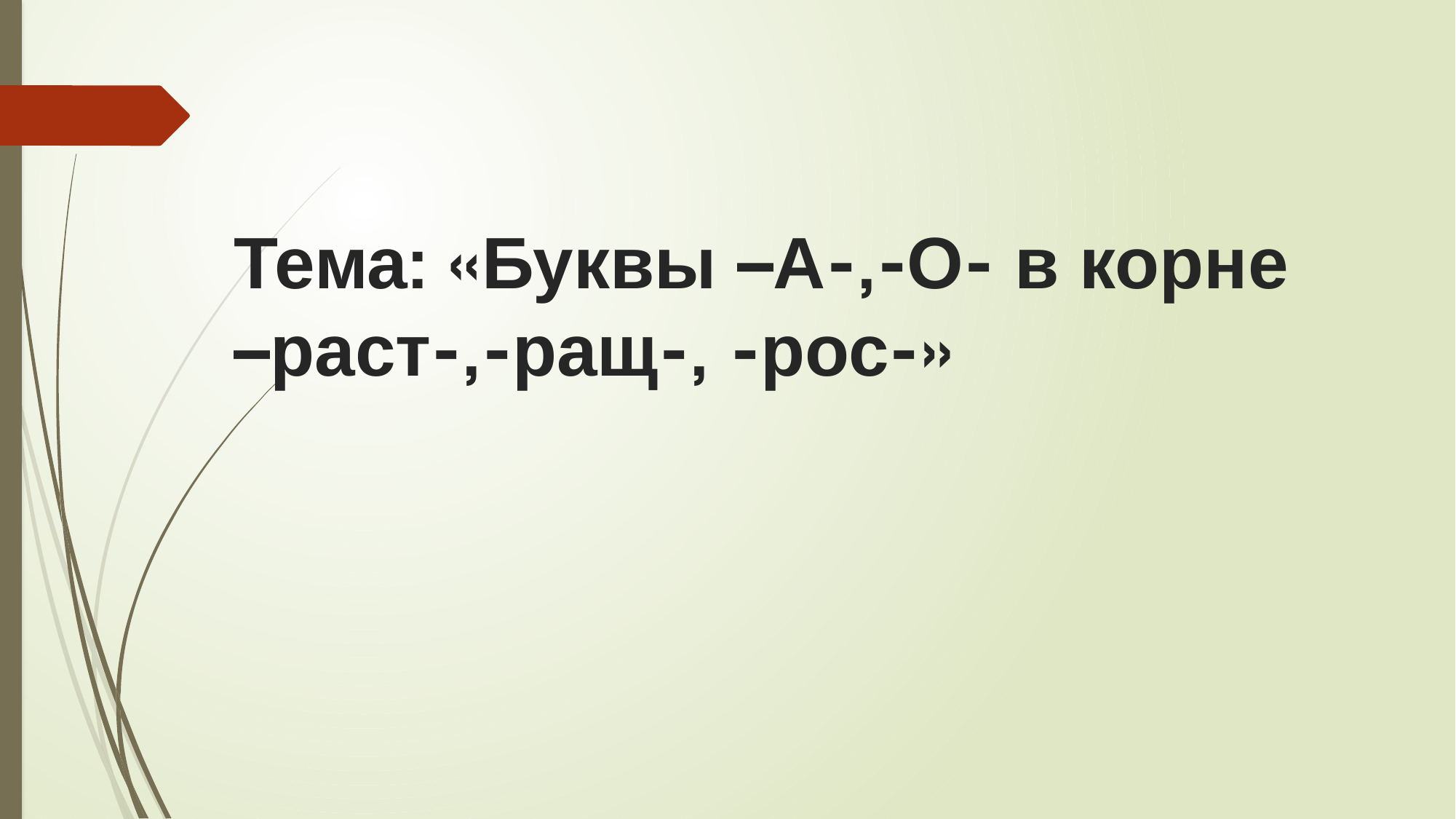

# Тема: «Буквы –А-,-О- в корне –раст-,-ращ-, -рос-»